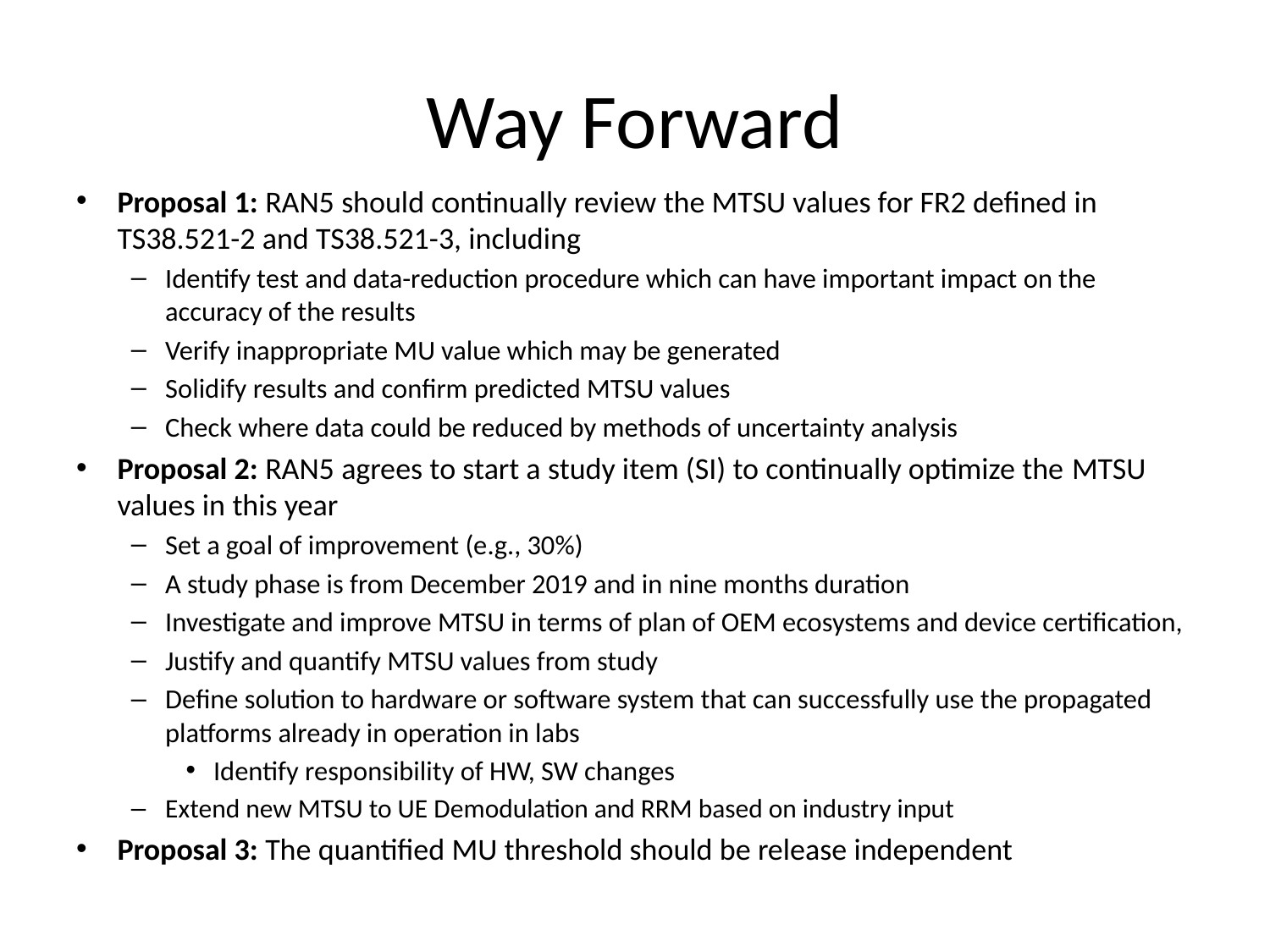

# Way Forward
Proposal 1: RAN5 should continually review the MTSU values for FR2 defined in TS38.521-2 and TS38.521-3, including
Identify test and data-reduction procedure which can have important impact on the accuracy of the results
Verify inappropriate MU value which may be generated
Solidify results and confirm predicted MTSU values
Check where data could be reduced by methods of uncertainty analysis
Proposal 2: RAN5 agrees to start a study item (SI) to continually optimize the MTSU values in this year
Set a goal of improvement (e.g., 30%)
A study phase is from December 2019 and in nine months duration
Investigate and improve MTSU in terms of plan of OEM ecosystems and device certification,
Justify and quantify MTSU values from study
Define solution to hardware or software system that can successfully use the propagated platforms already in operation in labs
Identify responsibility of HW, SW changes
Extend new MTSU to UE Demodulation and RRM based on industry input
Proposal 3: The quantified MU threshold should be release independent